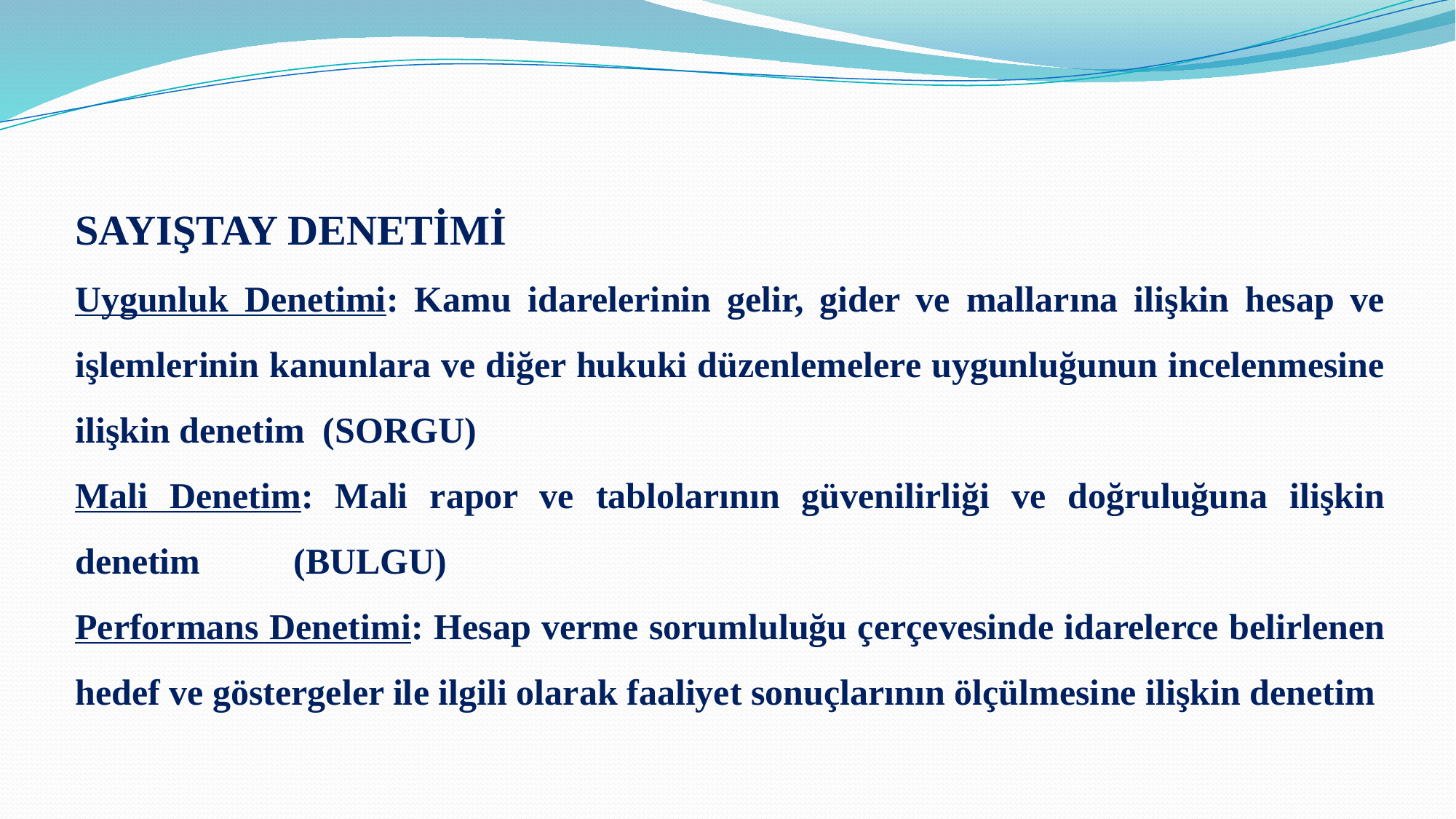

SAYIŞTAY DENETİMİ
Uygunluk Denetimi: Kamu idarelerinin gelir, gider ve mallarına ilişkin hesap ve işlemlerinin kanunlara ve diğer hukuki düzenlemelere uygunluğunun incelenmesine ilişkin denetim  (SORGU)
Mali Denetim: Mali rapor ve tablolarının güvenilirliği ve doğruluğuna ilişkin denetim	(BULGU)
Performans Denetimi: Hesap verme sorumluluğu çerçevesinde idarelerce belirlenen hedef ve göstergeler ile ilgili olarak faaliyet sonuçlarının ölçülmesine ilişkin denetim